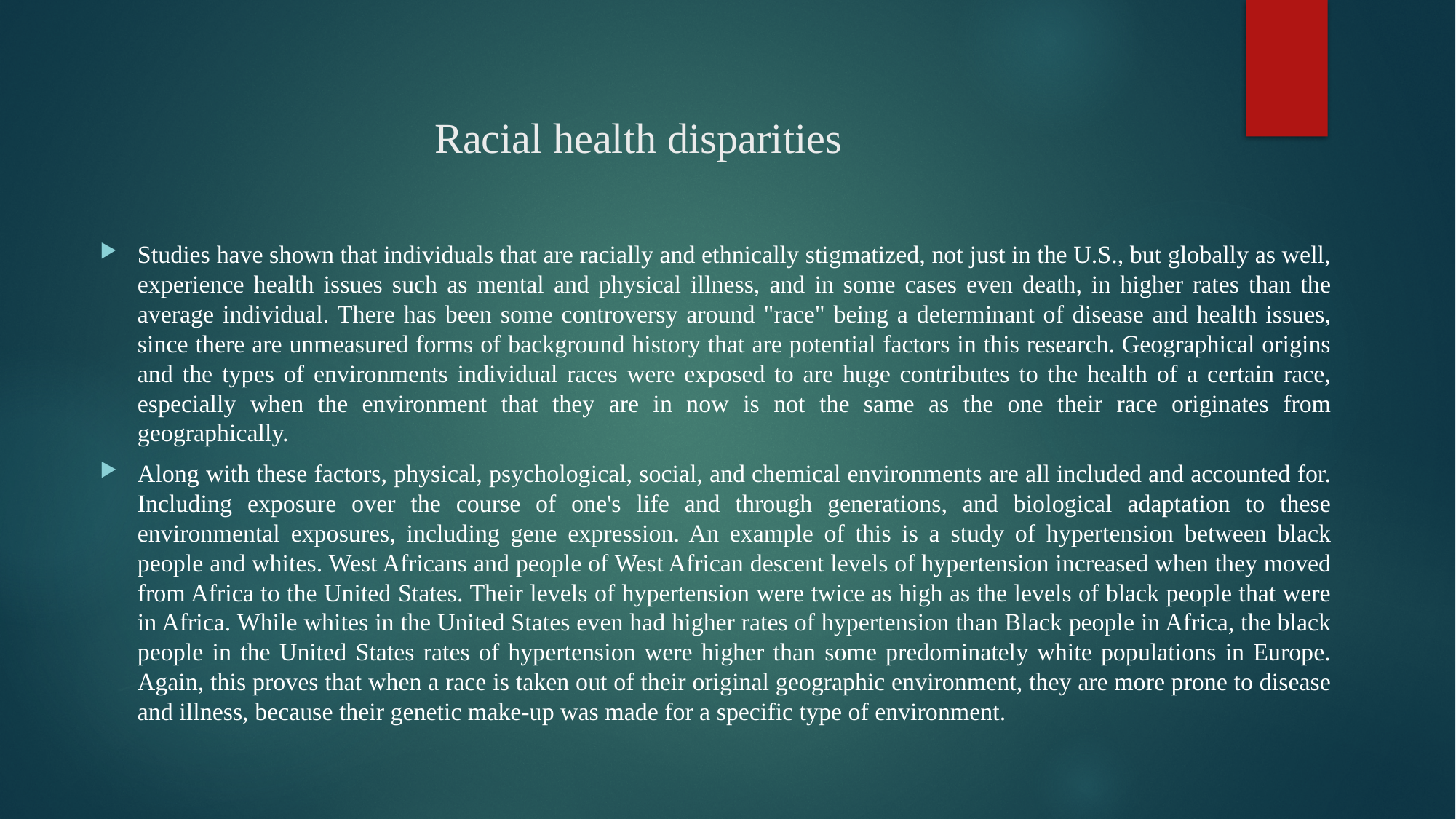

# Racial health disparities
Studies have shown that individuals that are racially and ethnically stigmatized, not just in the U.S., but globally as well, experience health issues such as mental and physical illness, and in some cases even death, in higher rates than the average individual. There has been some controversy around "race" being a determinant of disease and health issues, since there are unmeasured forms of background history that are potential factors in this research. Geographical origins and the types of environments individual races were exposed to are huge contributes to the health of a certain race, especially when the environment that they are in now is not the same as the one their race originates from geographically.
Along with these factors, physical, psychological, social, and chemical environments are all included and accounted for. Including exposure over the course of one's life and through generations, and biological adaptation to these environmental exposures, including gene expression. An example of this is a study of hypertension between black people and whites. West Africans and people of West African descent levels of hypertension increased when they moved from Africa to the United States. Their levels of hypertension were twice as high as the levels of black people that were in Africa. While whites in the United States even had higher rates of hypertension than Black people in Africa, the black people in the United States rates of hypertension were higher than some predominately white populations in Europe. Again, this proves that when a race is taken out of their original geographic environment, they are more prone to disease and illness, because their genetic make-up was made for a specific type of environment.